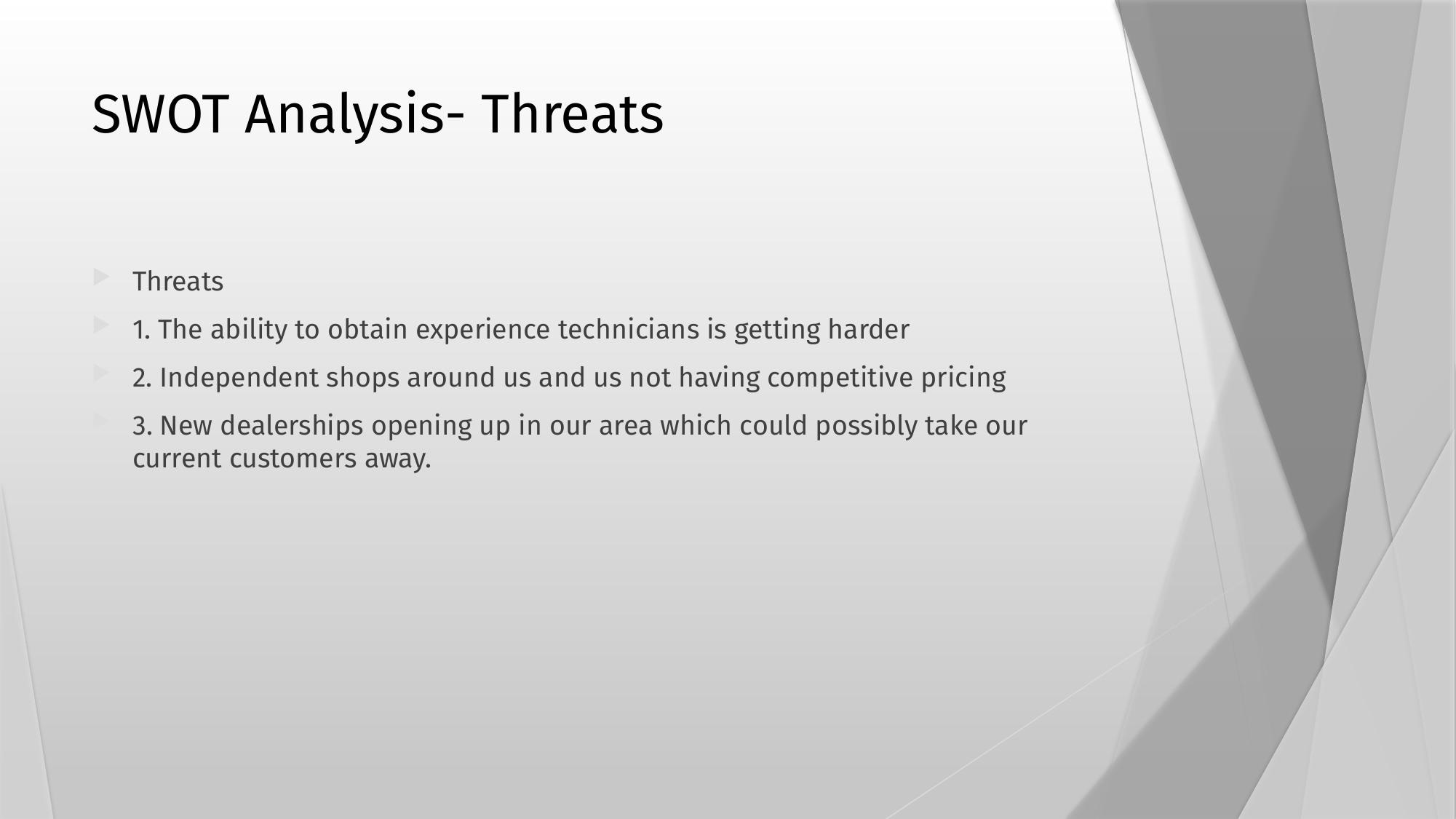

# SWOT Analysis- Threats
Threats
1. The ability to obtain experience technicians is getting harder
2. Independent shops around us and us not having competitive pricing
3. New dealerships opening up in our area which could possibly take our current customers away.